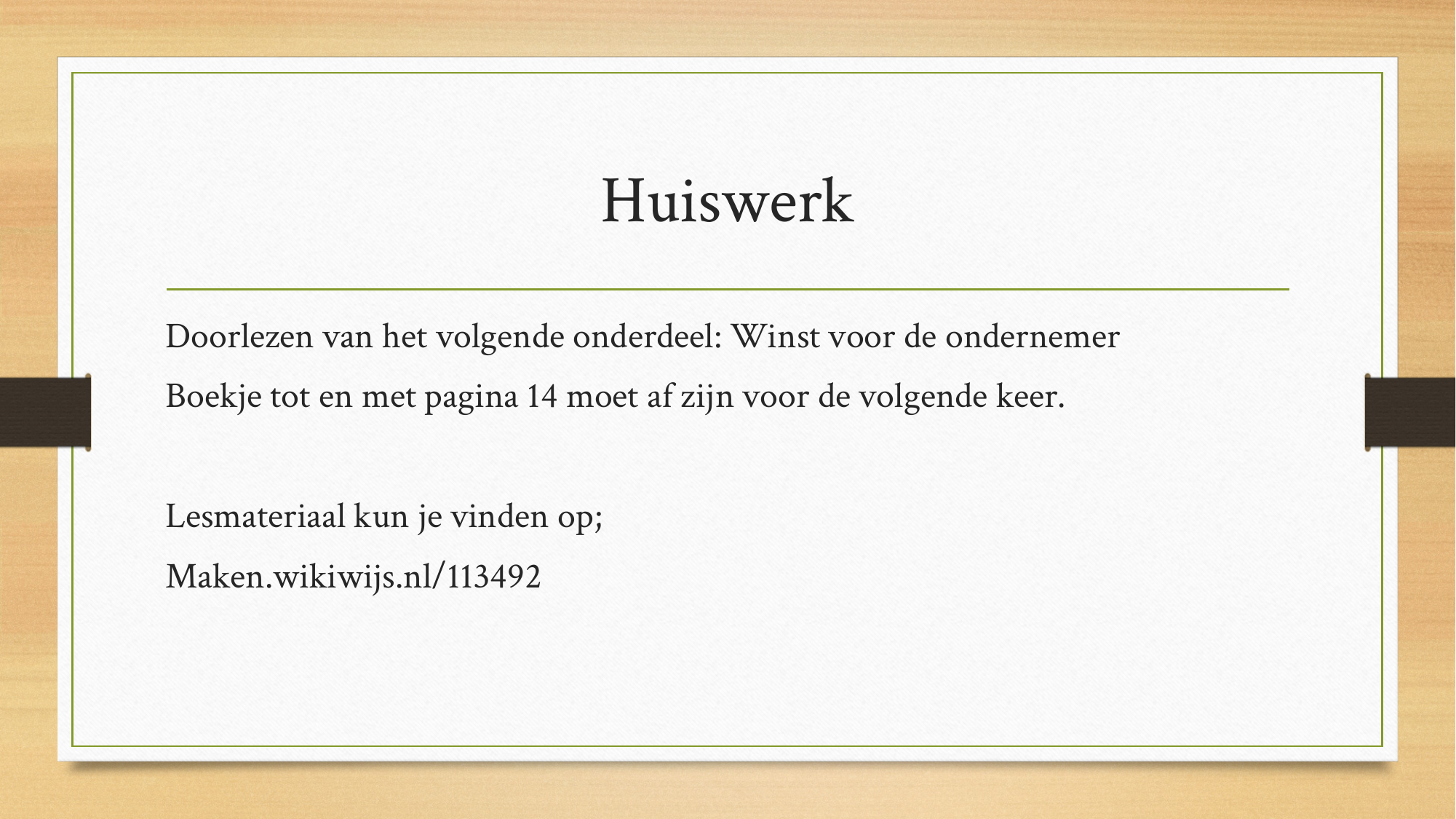

# Huiswerk
Doorlezen van het volgende onderdeel: Winst voor de ondernemer
Boekje tot en met pagina 14 moet af zijn voor de volgende keer.

Lesmateriaal kun je vinden op;
Maken.wikiwijs.nl/113492